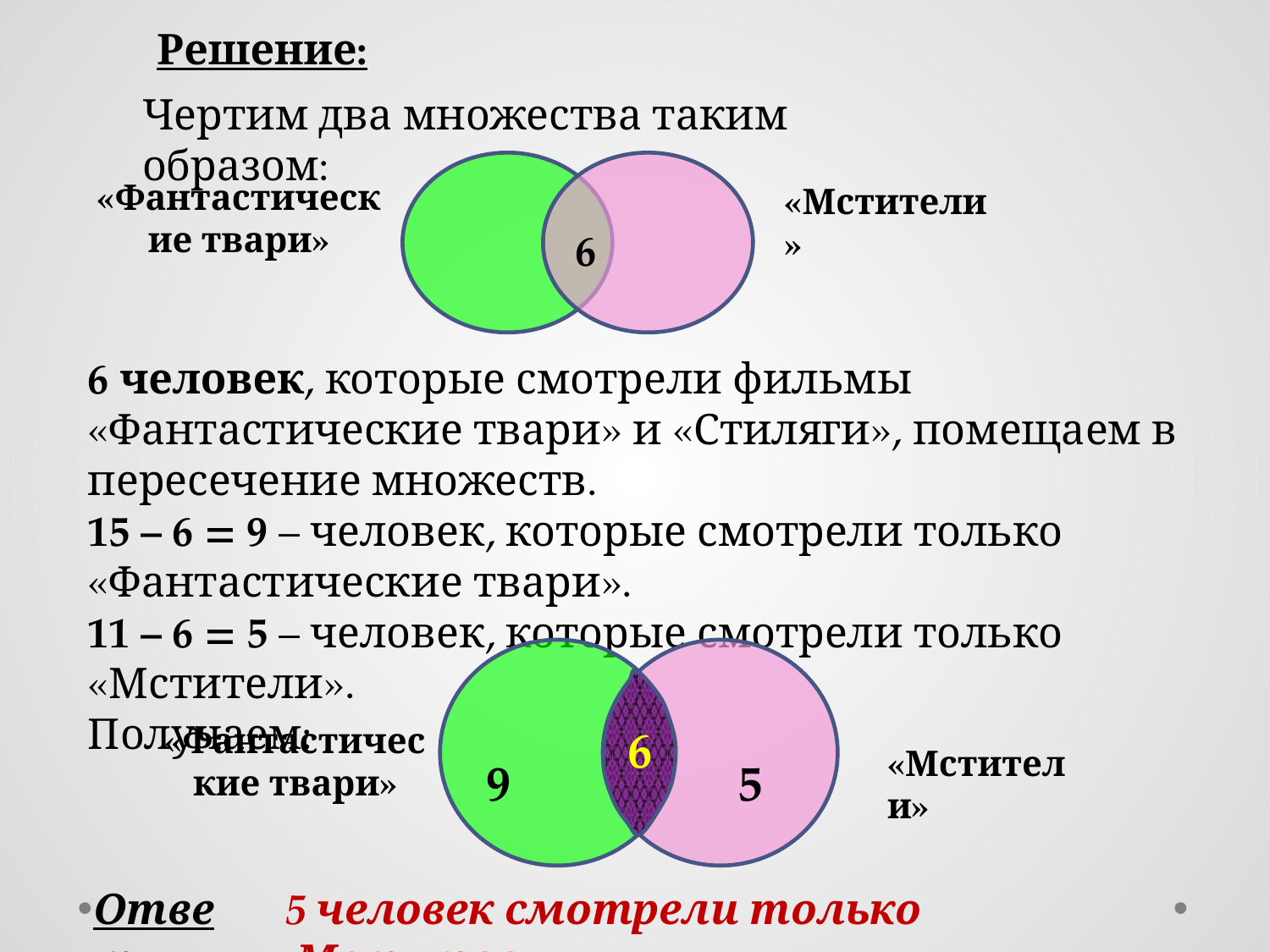

Решение:
Чертим два множества таким образом:

«Фантастические твари»
«Мстители»
6
6 человек, которые смотрели фильмы «Фантастические твари» и «Стиляги», помещаем в пересечение множеств. 
15 – 6 = 9 – человек, которые смотрели только «Фантастические твари». 
11 – 6 = 5 – человек, которые смотрели только «Мстители». 
Получаем:

5

9

«Фантастические твари»
6
«Мстители»
Ответ:
 5 человек смотрели только «Мстители».